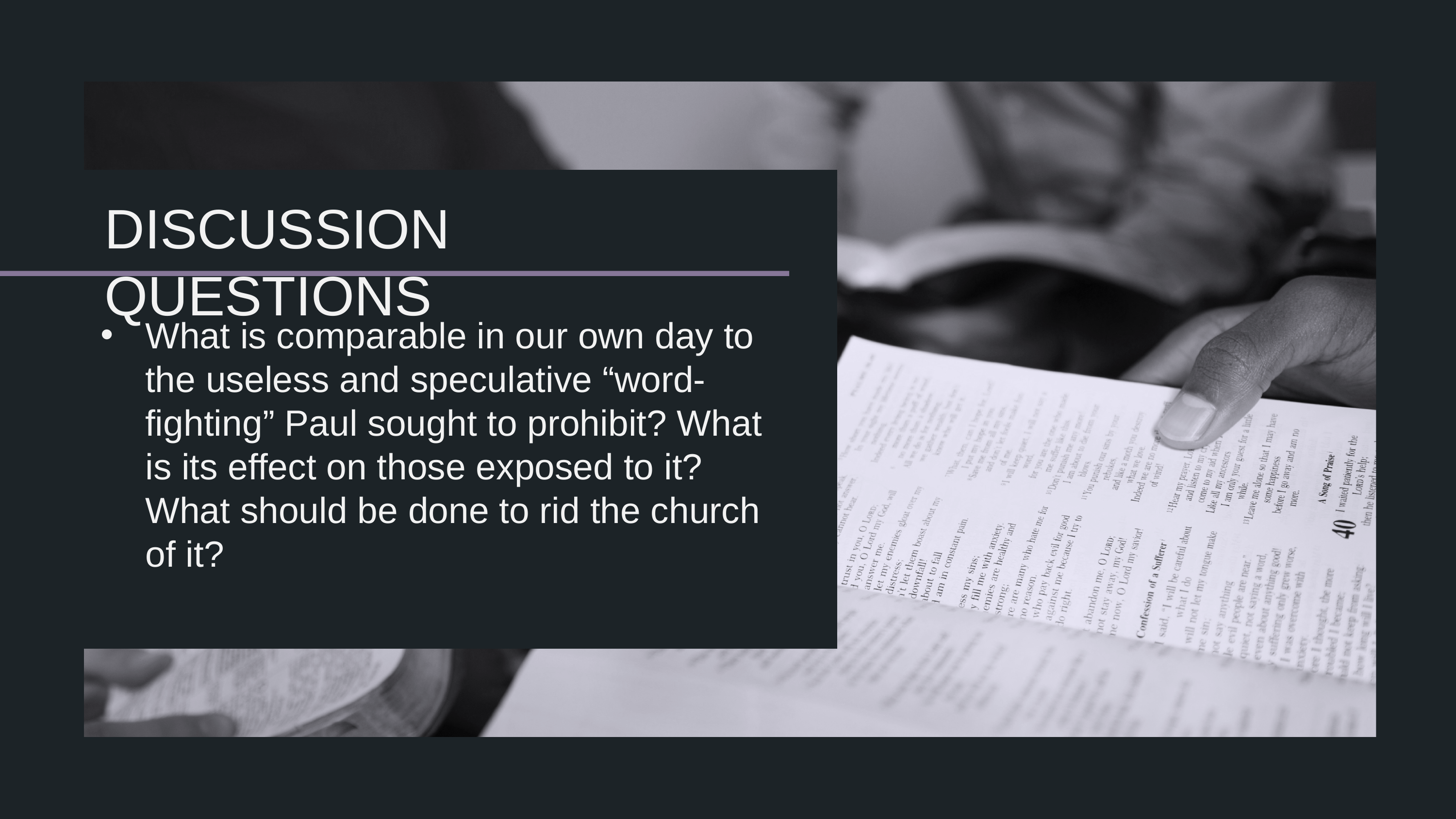

What is comparable in our own day to the useless and speculative “word-fighting” Paul sought to prohibit? What is its effect on those exposed to it? What should be done to rid the church of it?